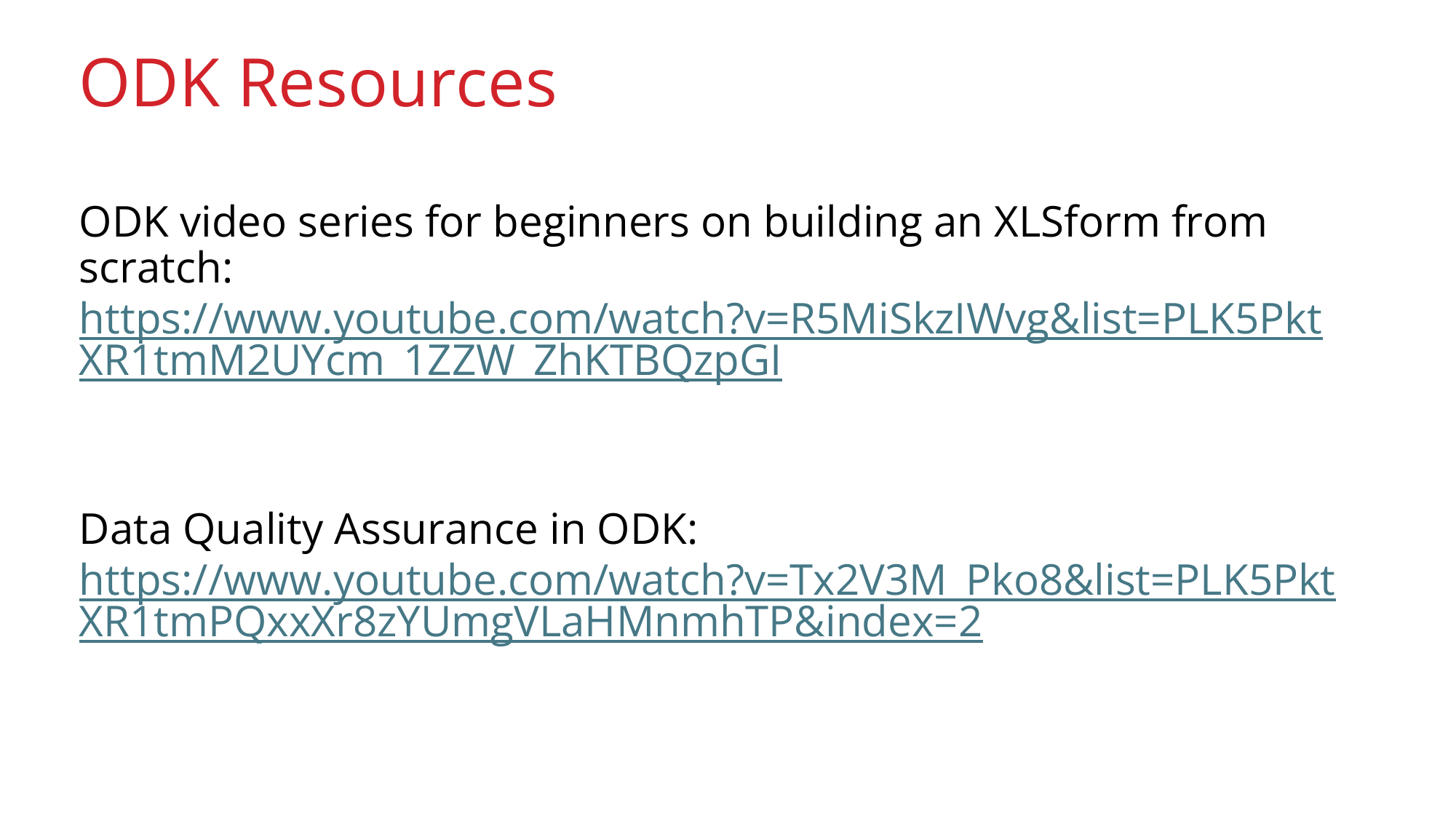

# ODK Resources
ODK video series for beginners on building an XLSform from scratch: https://www.youtube.com/watch?v=R5MiSkzIWvg&list=PLK5PktXR1tmM2UYcm_1ZZW_ZhKTBQzpGI

Data Quality Assurance in ODK: https://www.youtube.com/watch?v=Tx2V3M_Pko8&list=PLK5PktXR1tmPQxxXr8zYUmgVLaHMnmhTP&index=2